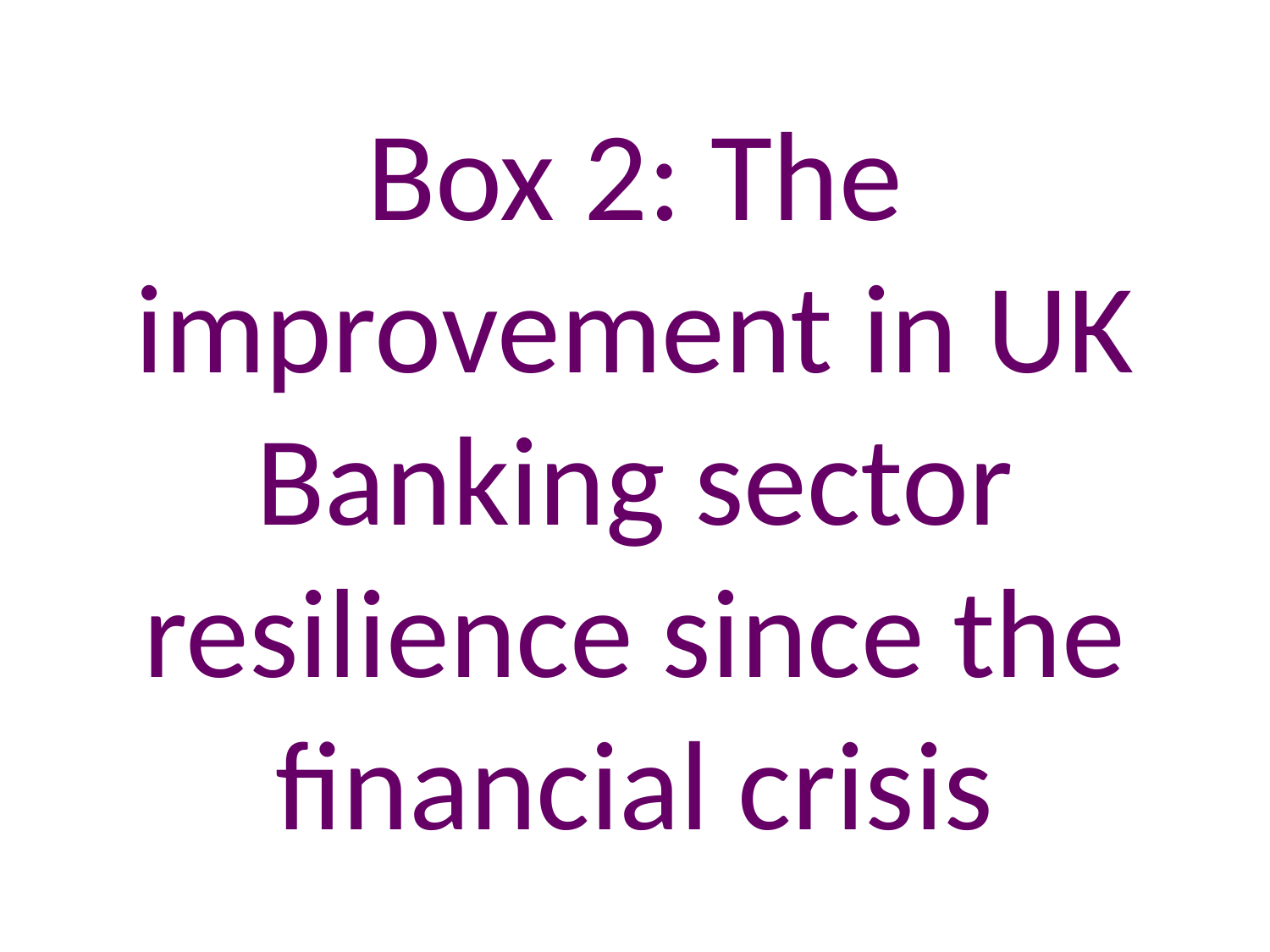

# Box 2: The improvement in UK Banking sector resilience since the financial crisis